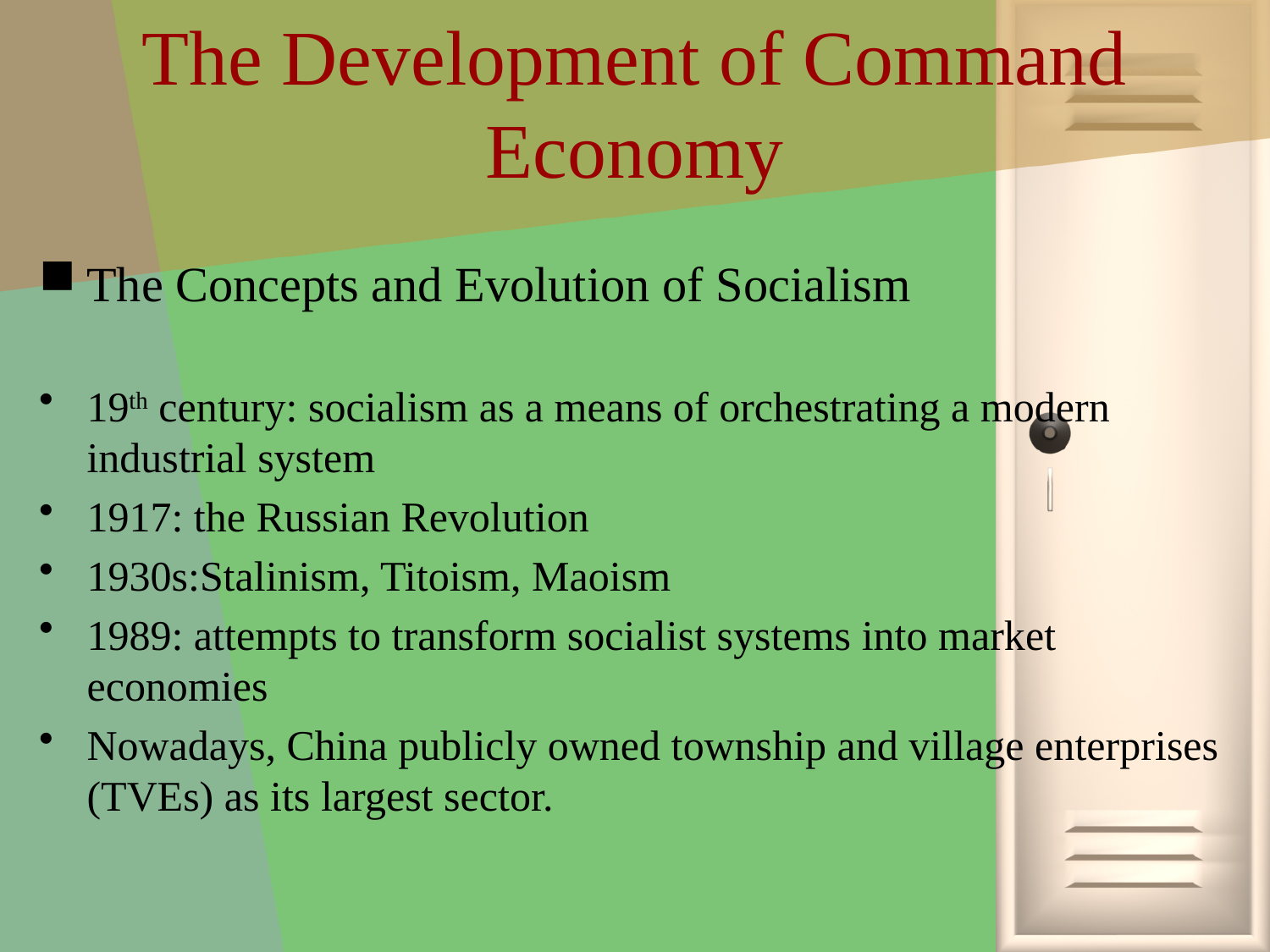

# The Development of Command Economy
The Concepts and Evolution of Socialism

19th century: socialism as a means of orchestrating a modern industrial system
1917: the Russian Revolution
1930s:Stalinism, Titoism, Maoism
1989: attempts to transform socialist systems into market economies
Nowadays, China publicly owned township and village enterprises (TVEs) as its largest sector.